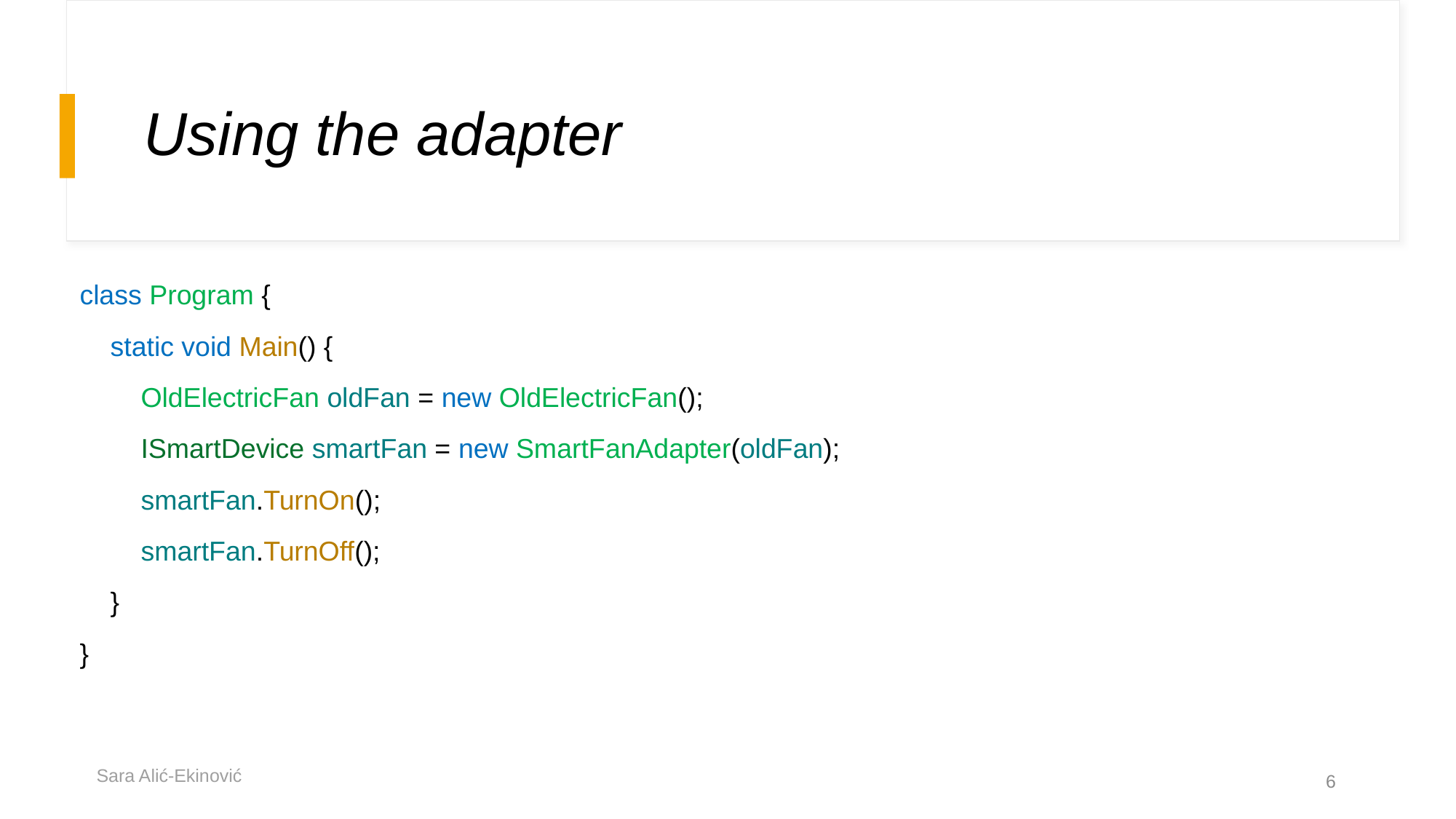

# Using the adapter
class Program {
    static void Main() {
        OldElectricFan oldFan = new OldElectricFan();
        ISmartDevice smartFan = new SmartFanAdapter(oldFan);
        smartFan.TurnOn();
        smartFan.TurnOff();
    }
}
Sara Alić-Ekinović
6